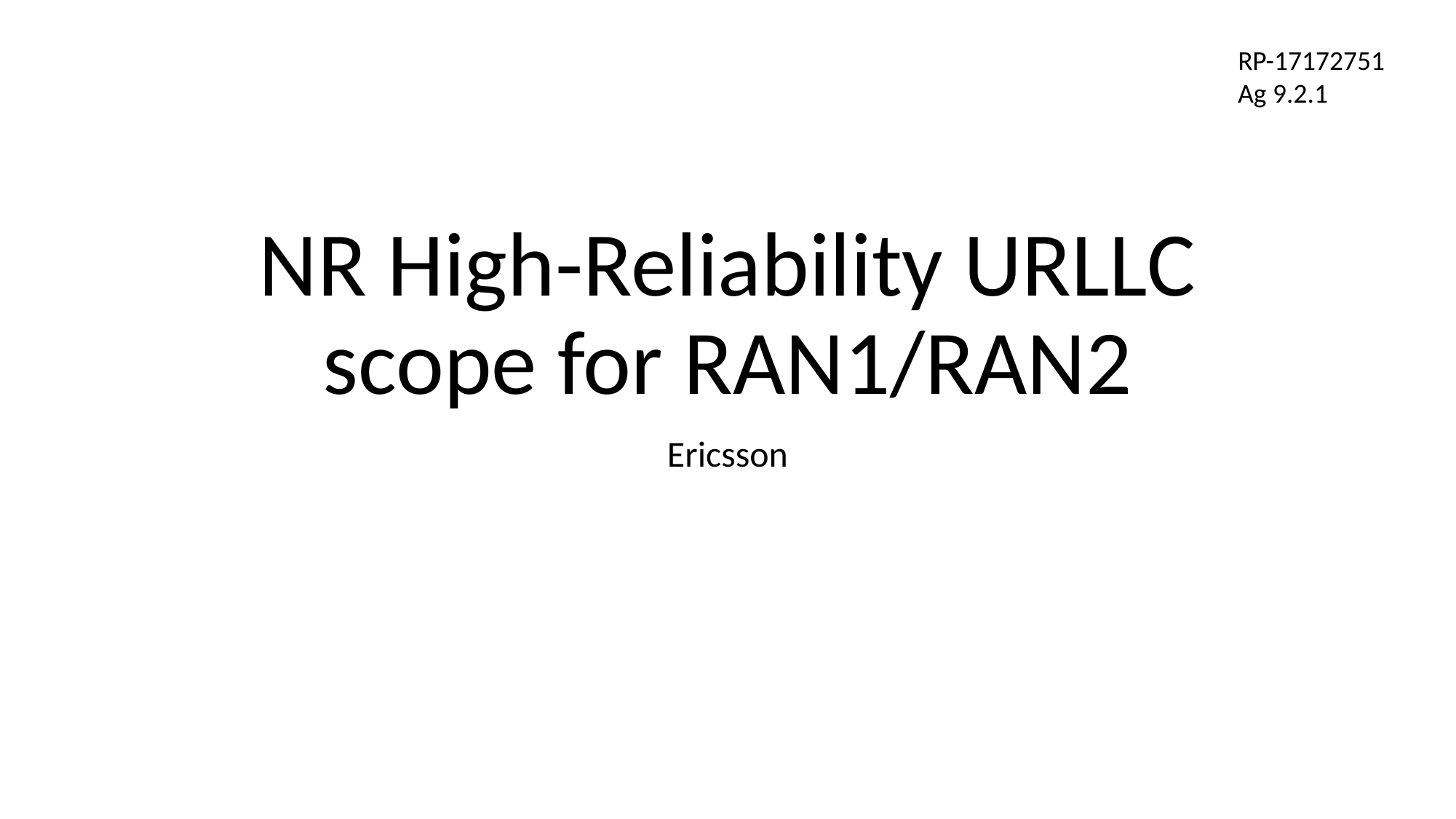

RP-17172751
Ag 9.2.1
# NR High-Reliability URLLC scope for RAN1/RAN2
Ericsson